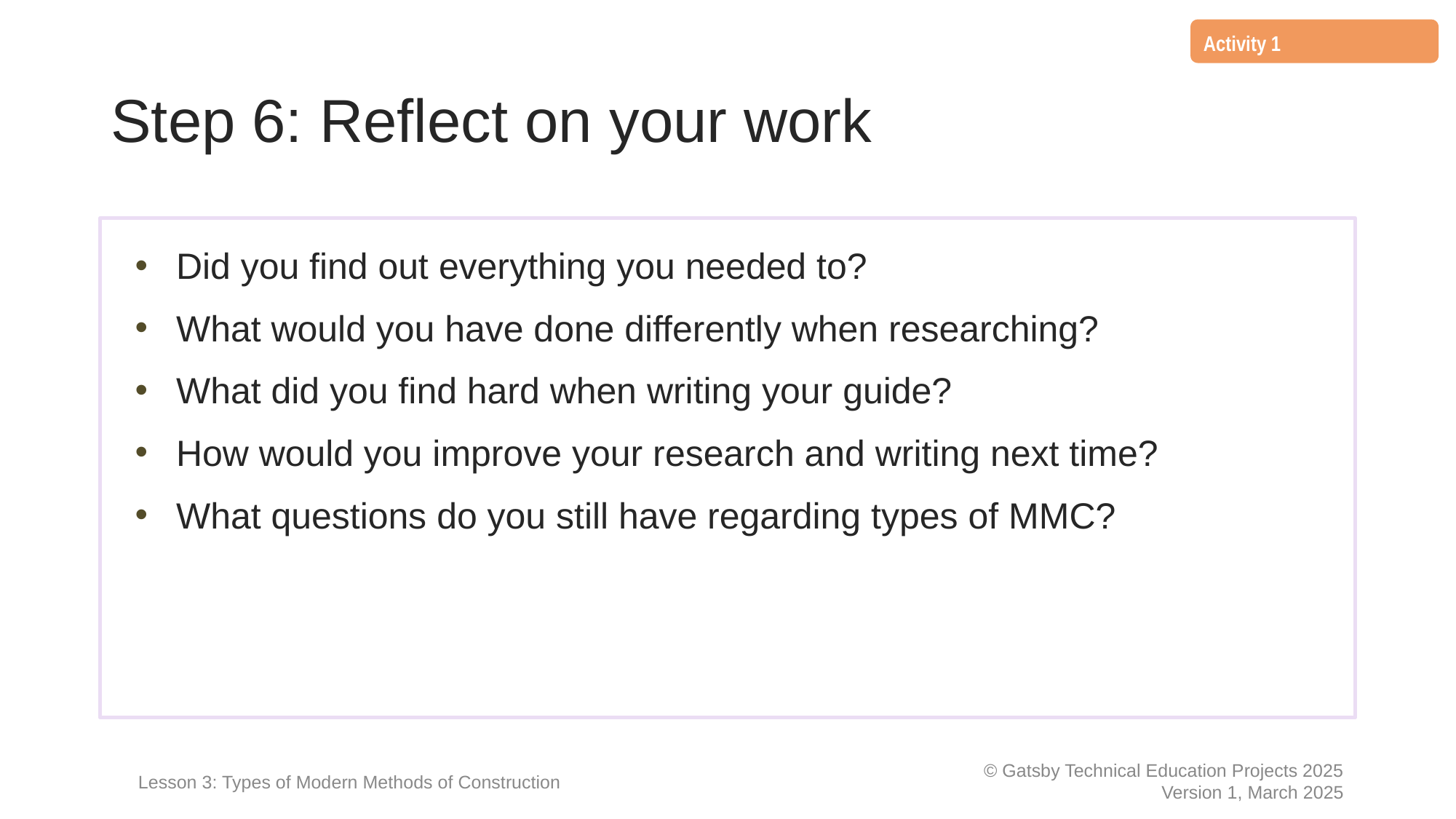

Activity 1
# Step 6: Reflect on your work
Did you find out everything you needed to?
What would you have done differently when researching?
What did you find hard when writing your guide?
How would you improve your research and writing next time?
What questions do you still have regarding types of MMC?

Lesson 3: Types of Modern Methods of Construction